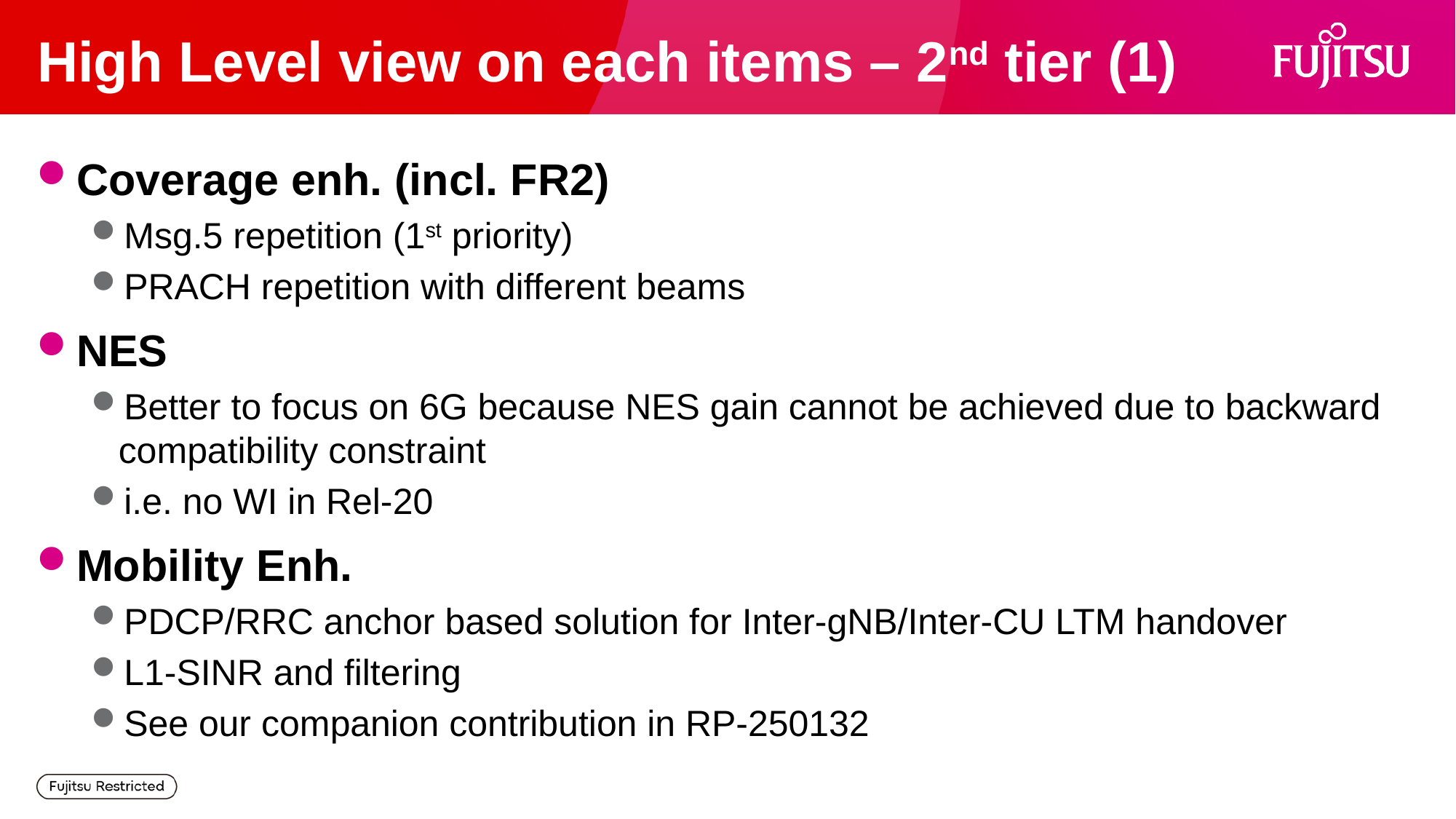

# High Level view on each items – 2nd tier (1)
Coverage enh. (incl. FR2)
Msg.5 repetition (1st priority)
PRACH repetition with different beams
NES
Better to focus on 6G because NES gain cannot be achieved due to backward compatibility constraint
i.e. no WI in Rel-20
Mobility Enh.
PDCP/RRC anchor based solution for Inter-gNB/Inter-CU LTM handover
L1-SINR and filtering
See our companion contribution in RP-250132